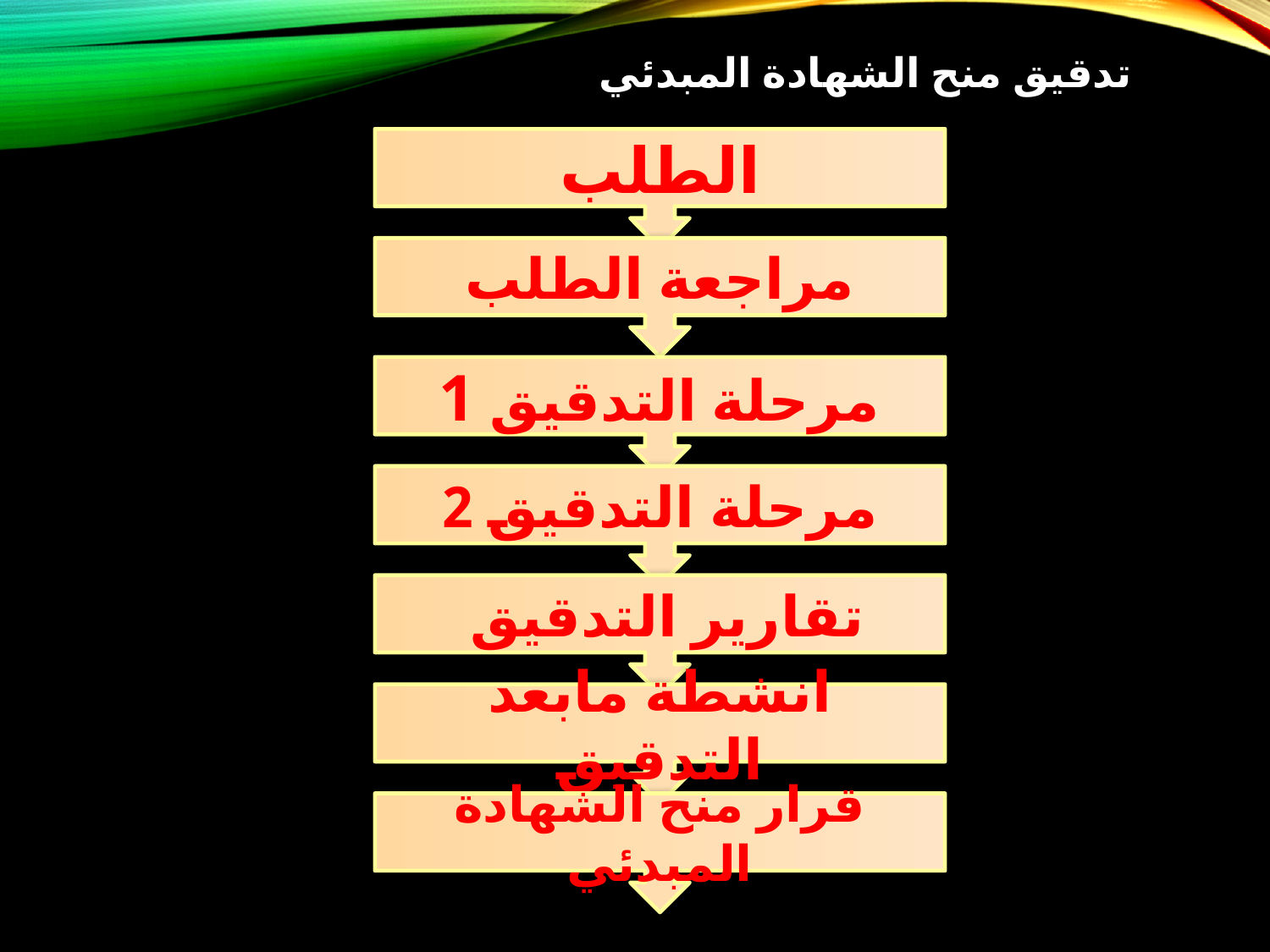

# تدقيق منح الشهادة المبدئي

الطلب
مراجعة الطلب
مرحلة التدقيق 1
مرحلة التدقيق 2
تقارير التدقيق
انشطة مابعد التدقيق
قرار منح الشهادة المبدئي